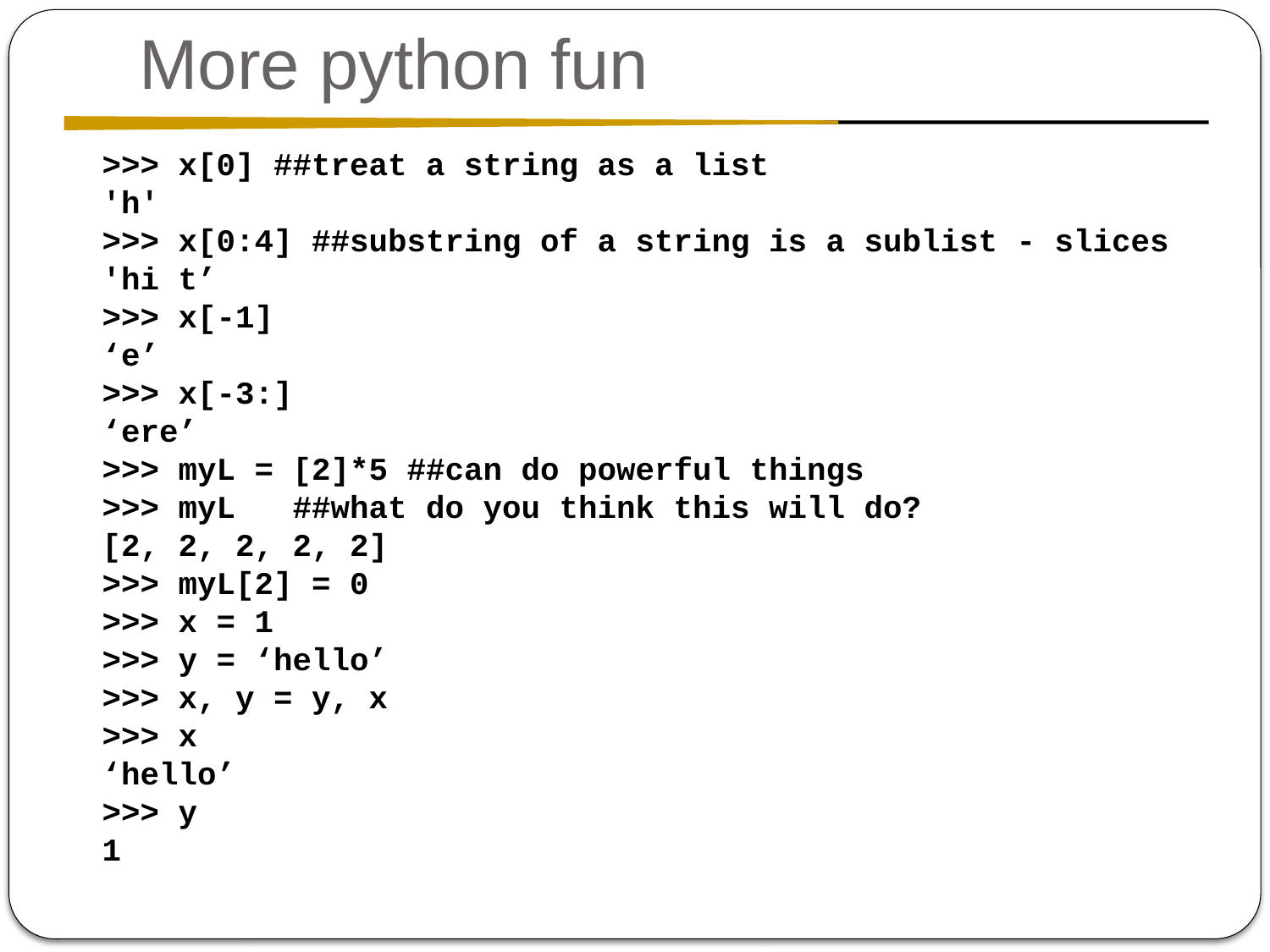

# More python fun
>>> x[0] ##treat a string as a list
'h'
>>> x[0:4] ##substring of a string is a sublist - slices
'hi t’
>>> x[-1]
‘e’
>>> x[-3:]
‘ere’
>>> myL = [2]*5 ##can do powerful things
>>> myL   ##what do you think this will do?
[2, 2, 2, 2, 2]
>>> myL[2] = 0
>>> x = 1
>>> y = ‘hello’
>>> x, y = y, x
>>> x
‘hello’
>>> y
1